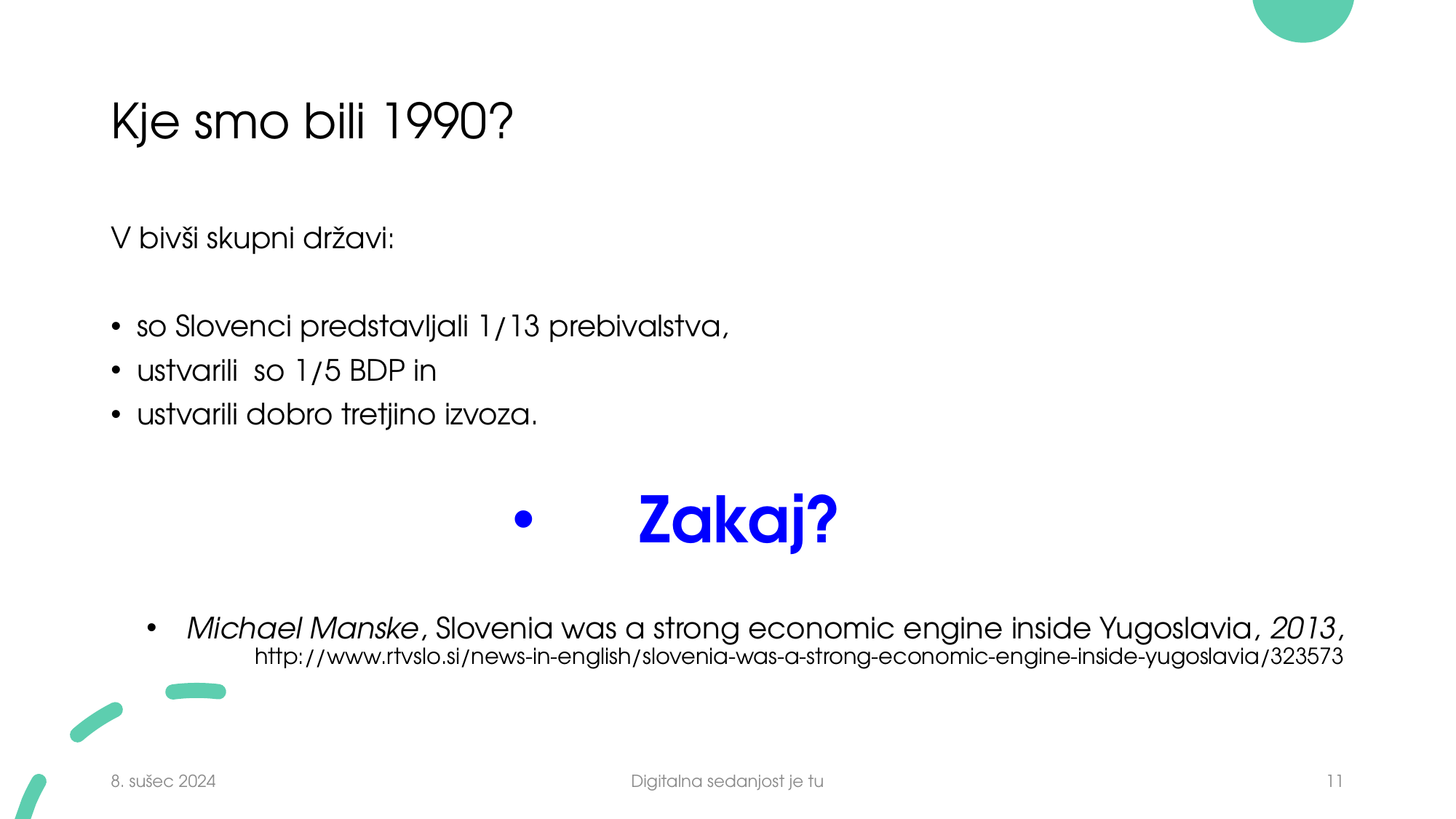

# Kje smo bili 1990?
V bivši skupni državi:

so Slovenci predstavljali 1/13 prebivalstva,
ustvarili  so 1/5 BDP in
ustvarili dobro tretjino izvoza.

Zakaj?

Michael Manske, Slovenia was a strong economic engine inside Yugoslavia, 2013, http://www.rtvslo.si/news-in-english/slovenia-was-a-strong-economic-engine-inside-yugoslavia/323573
8. sušec 2024
Digitalna sedanjost je tu
11